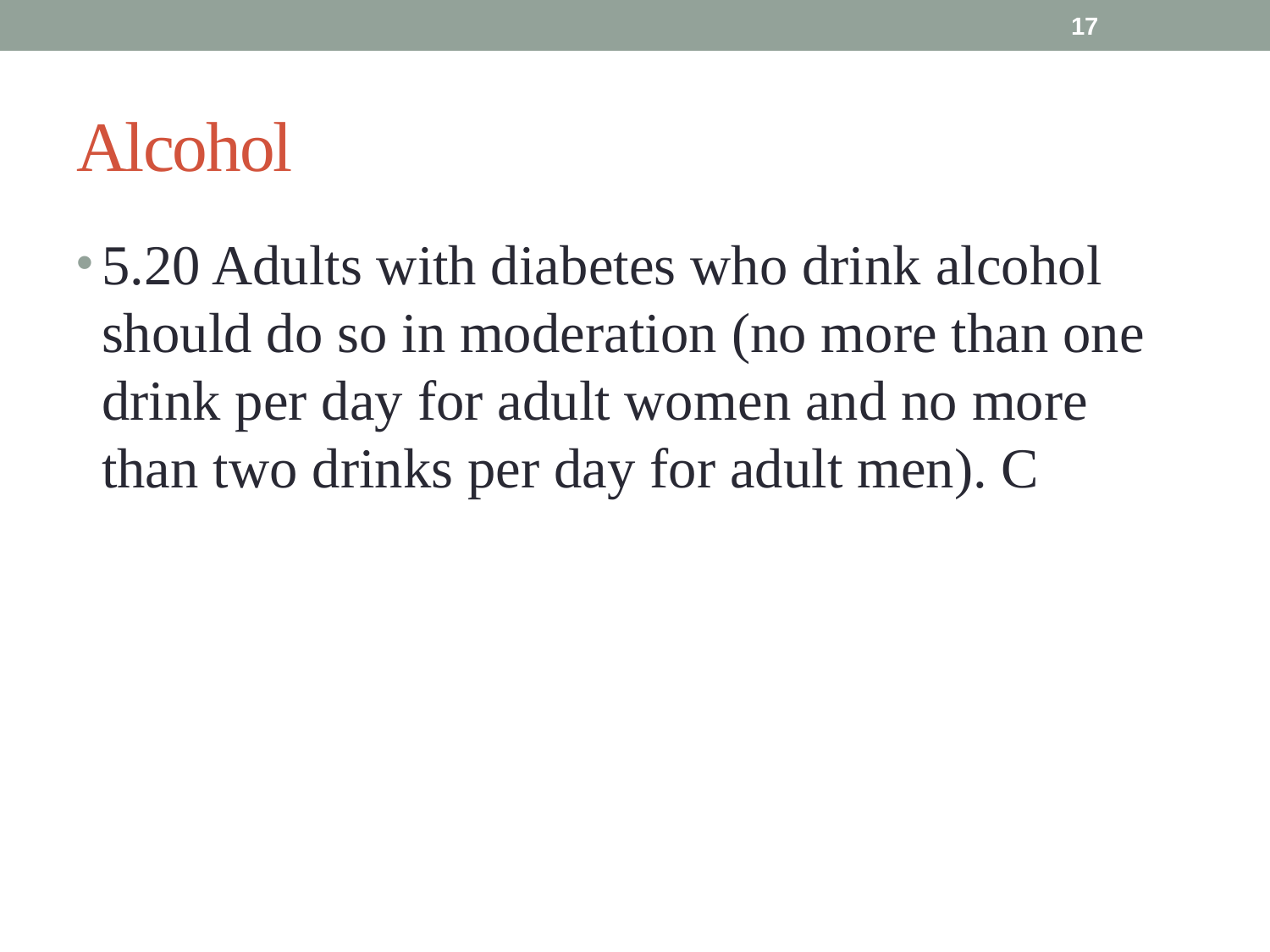

17
# Alcohol
5.20 Adults with diabetes who drink alcohol should do so in moderation (no more than one drink per day for adult women and no more than two drinks per day for adult men). C